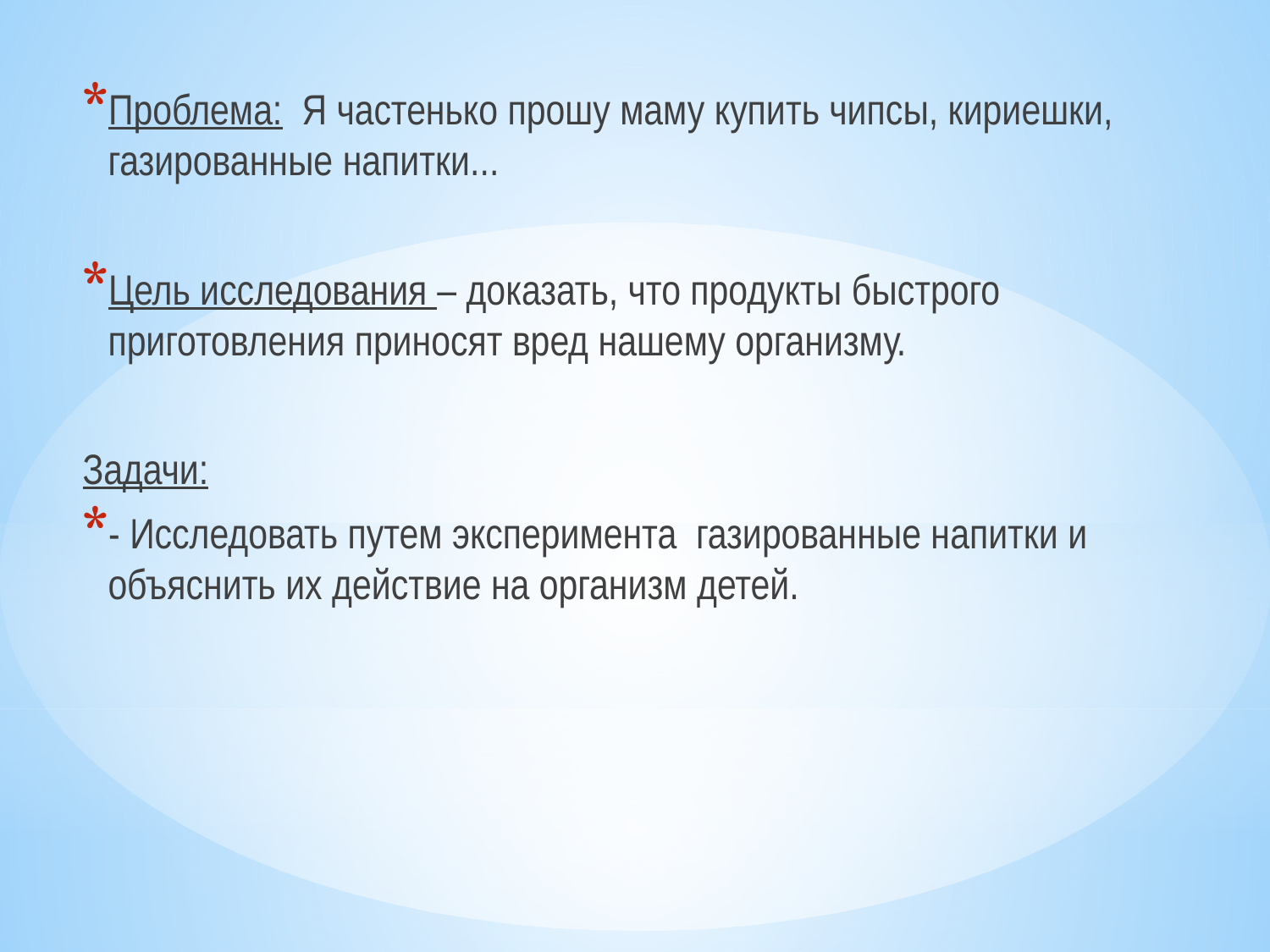

#
Проблема:  Я частенько прошу маму купить чипсы, кириешки, газированные напитки...

Цель исследования – доказать, что продукты быстрого приготовления приносят вред нашему организму.

Задачи:
- Исследовать путем эксперимента  газированные напитки и объяснить их действие на организм детей.